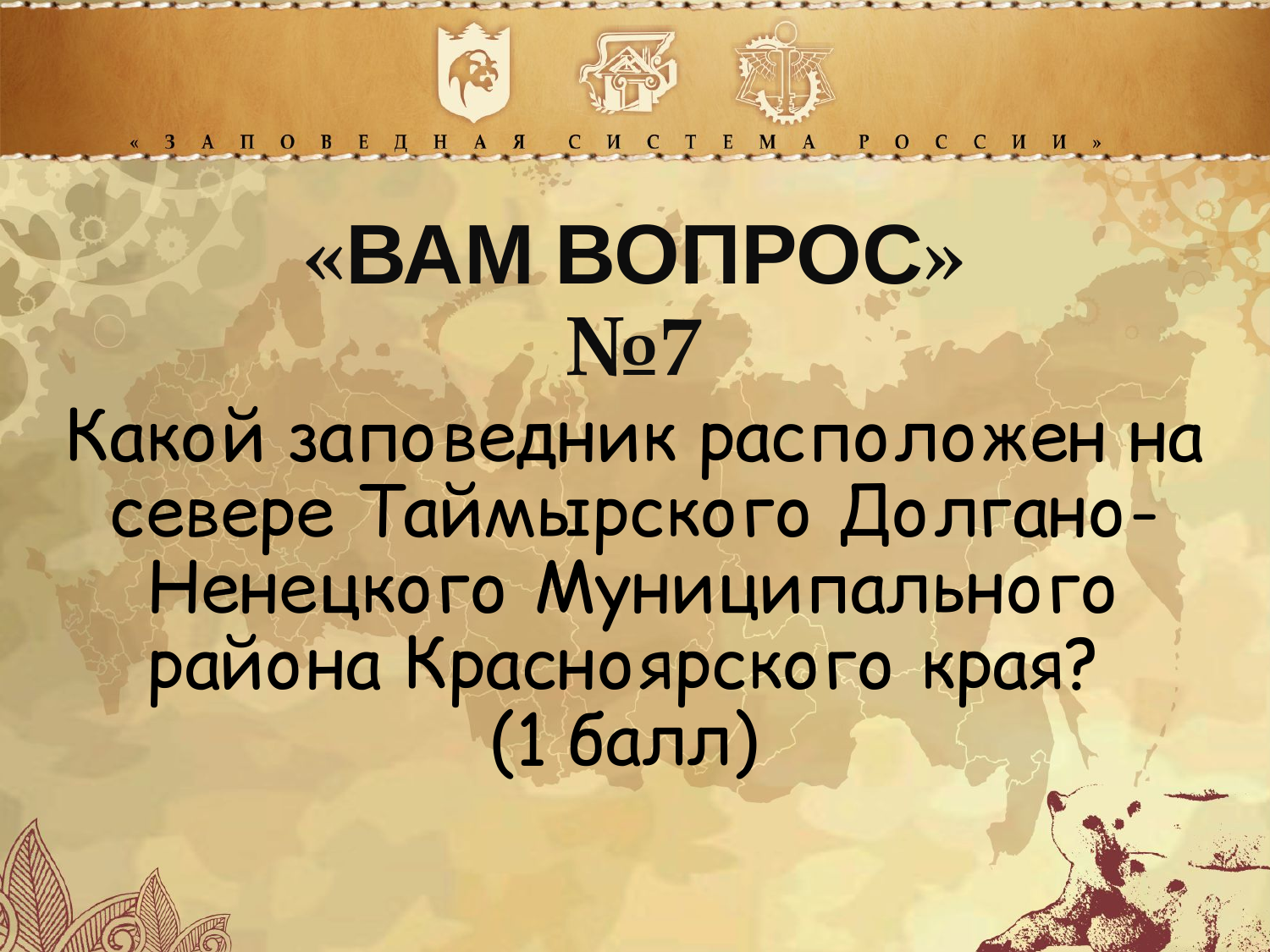

«ВАМ ВОПРОС»
№7
Какой заповедник расположен на севере Таймырского Долгано-Ненецкого Муниципального района Красноярского края?
(1 балл)